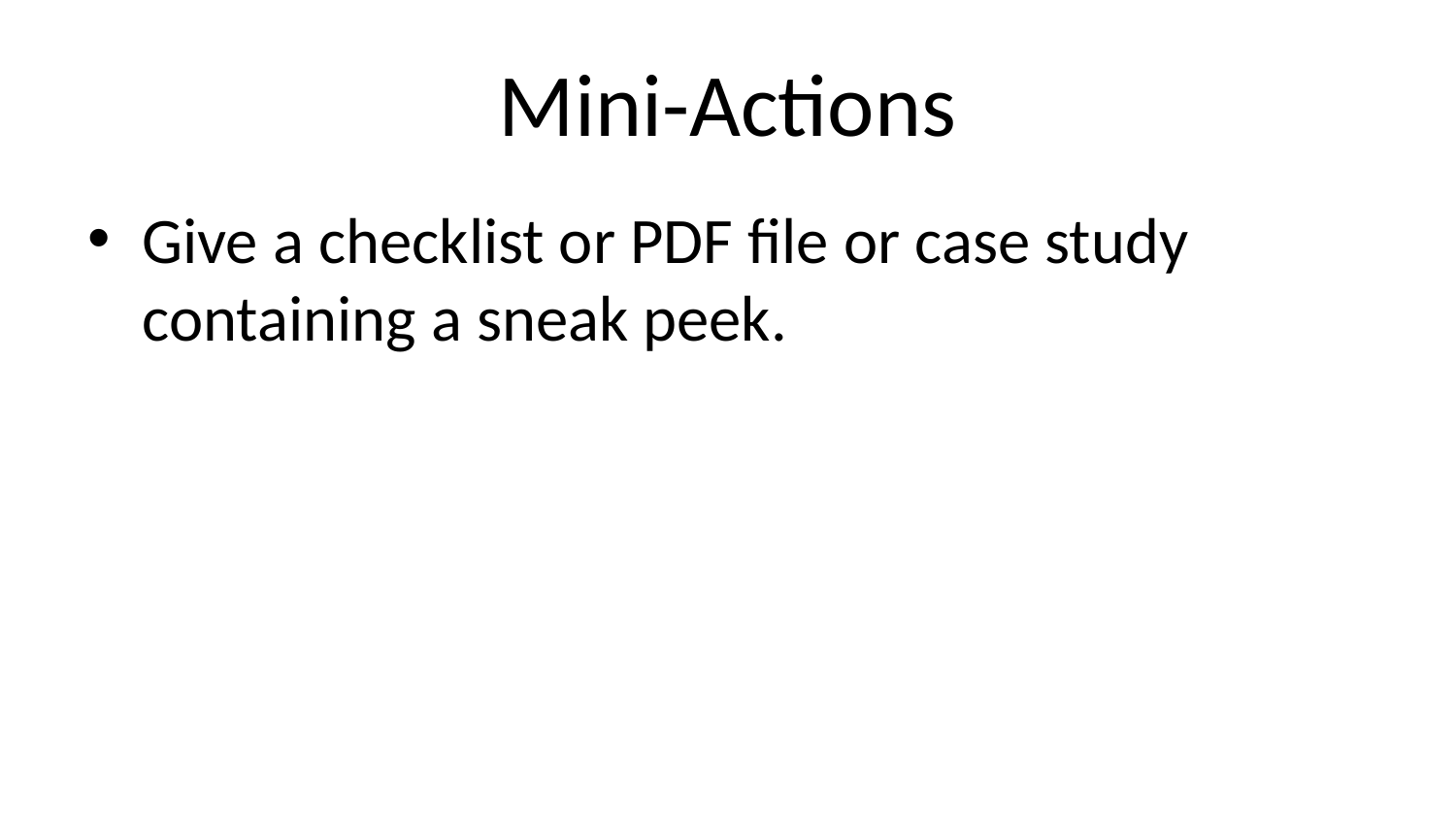

# Mini-Actions
Give a checklist or PDF file or case study containing a sneak peek.